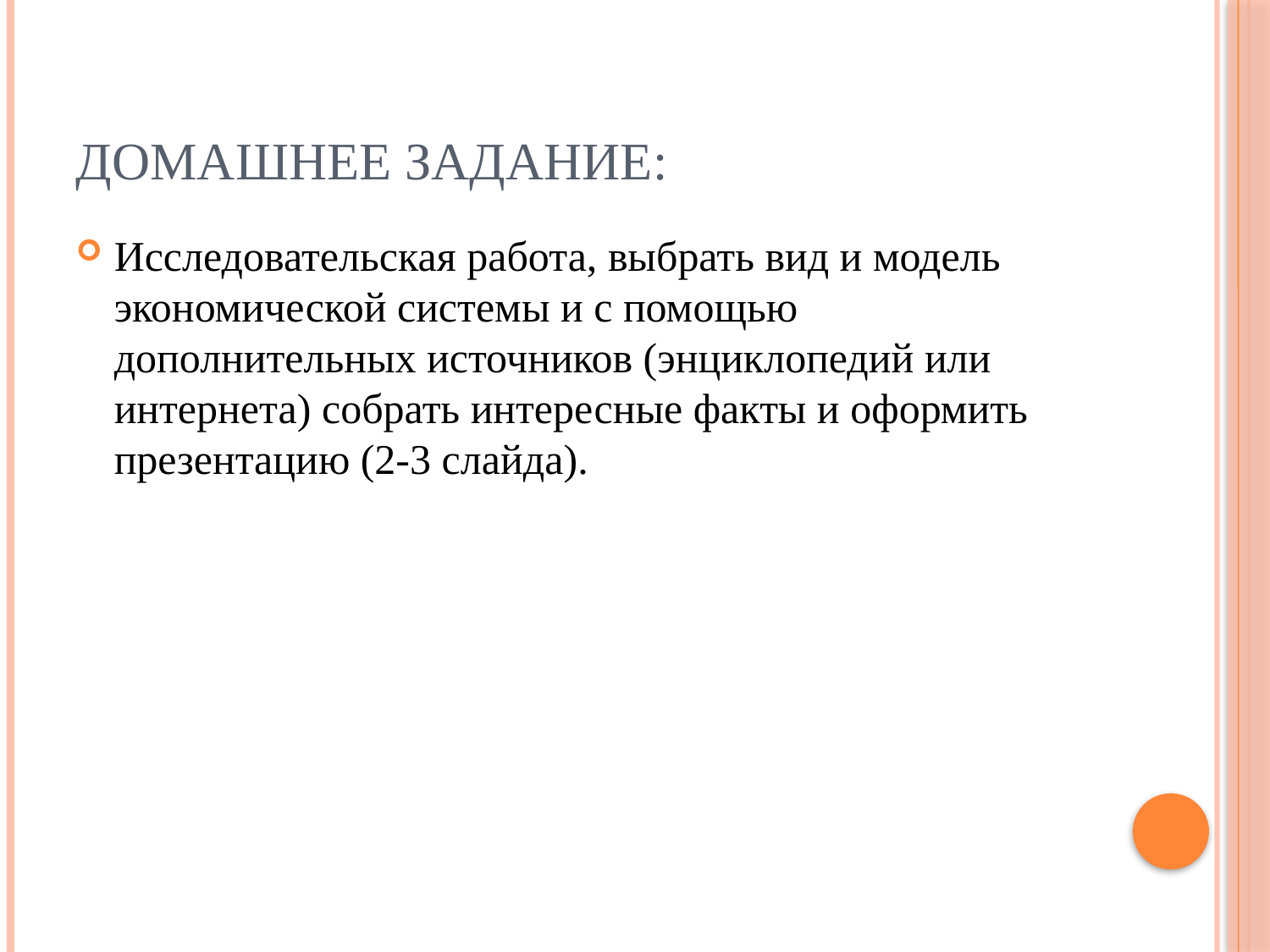

# Домашнее задание:
Исследовательская работа, выбрать вид и модель экономической системы и с помощью дополнительных источников (энциклопедий или интернета) собрать интересные факты и оформить презентацию (2-3 слайда).